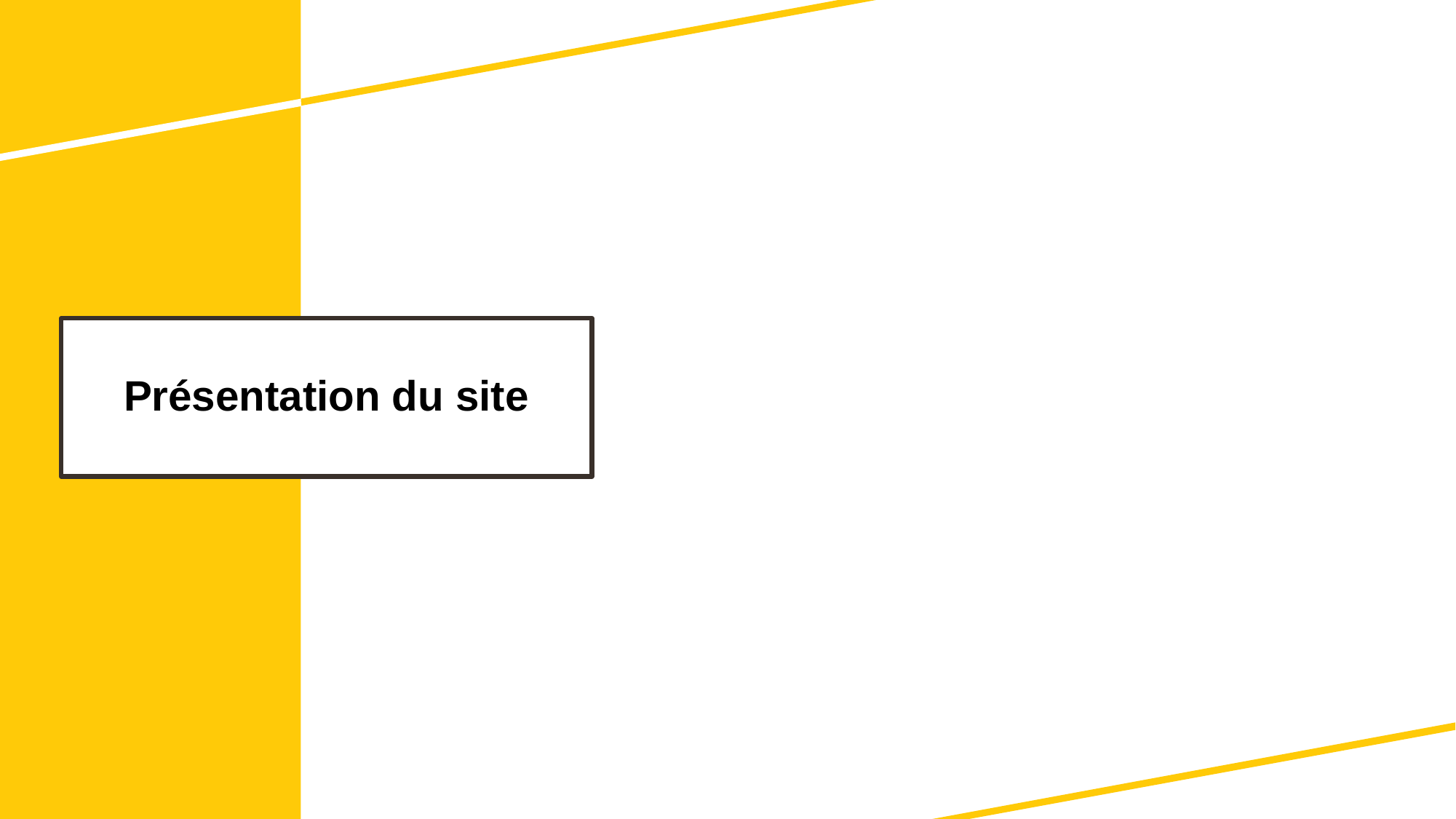

# Présentation du site
Développement du scénario  1 : MGPE sur 50 lycées